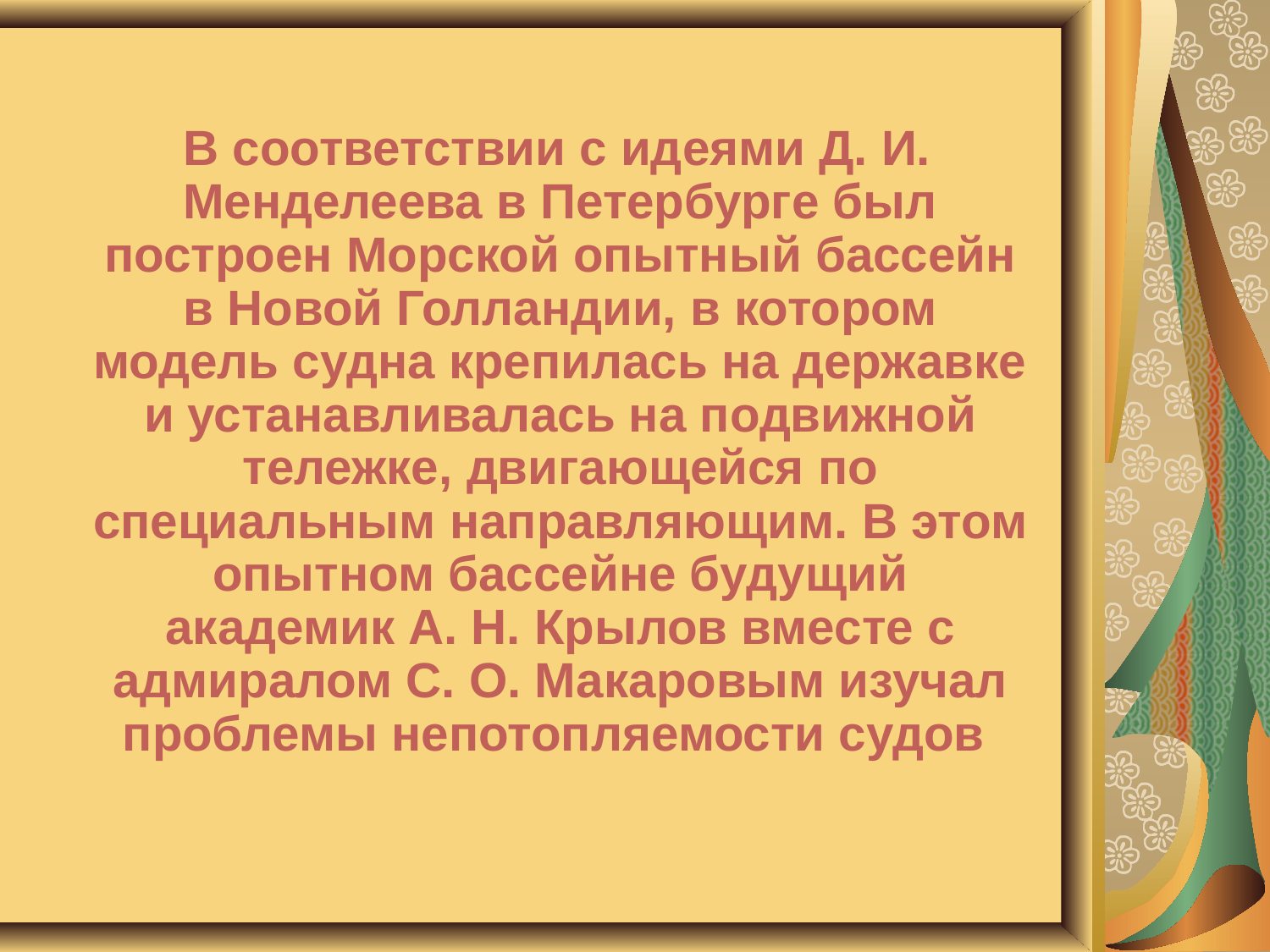

В соответствии с идеями Д. И. Менделеева в Петербурге был построен Морской опытный бассейн в Новой Голландии, в котором модель судна крепилась на державке и устанавливалась на подвижной тележке, двигающейся по специальным направляющим. В этом опытном бассейне будущий академик А. Н. Крылов вместе с адмиралом С. О. Макаровым изучал проблемы непотопляемости судов